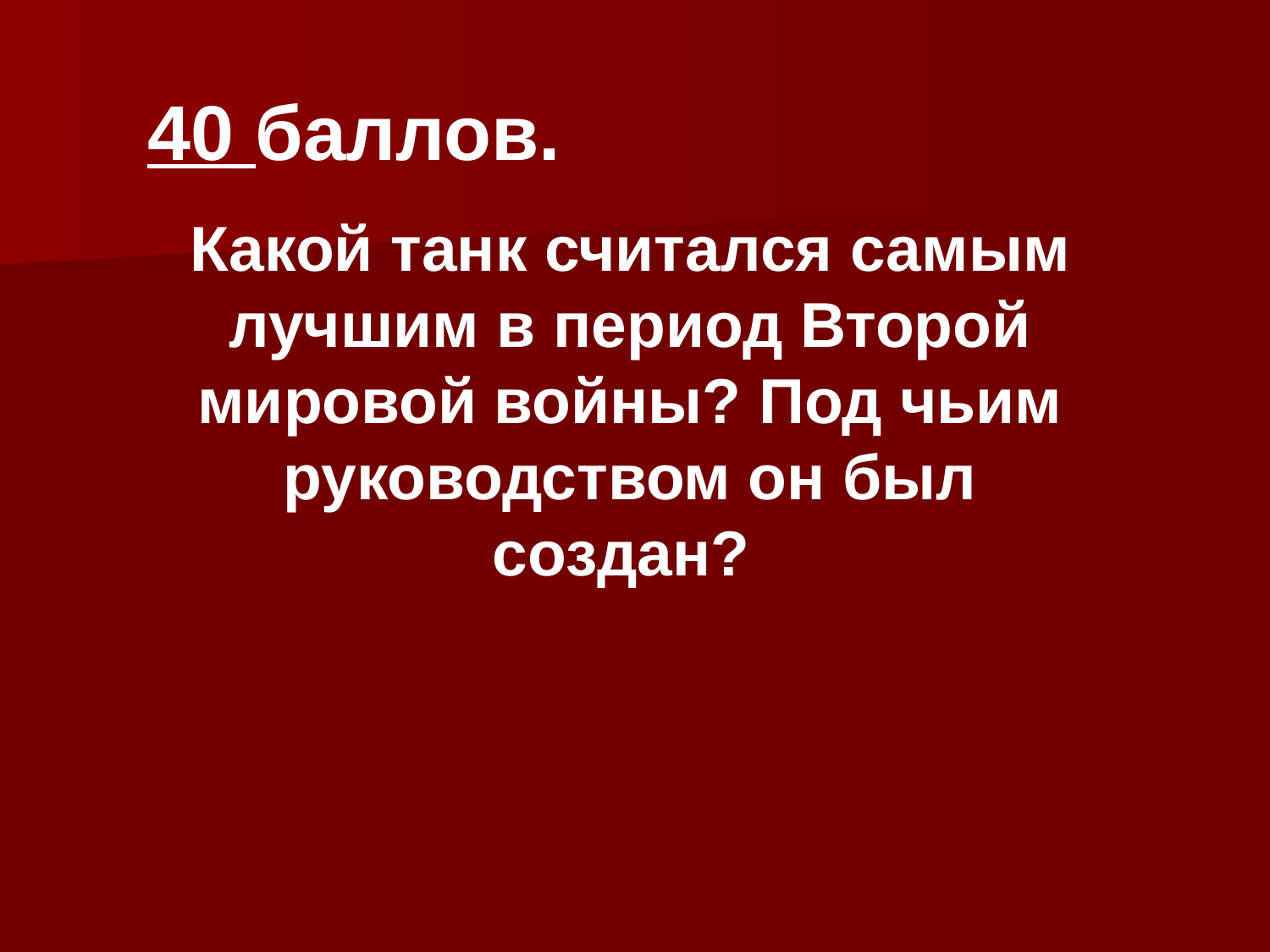

40 баллов.
Какой танк считался самым лучшим в период Второй мировой войны? Под чьим руководством он был создан?